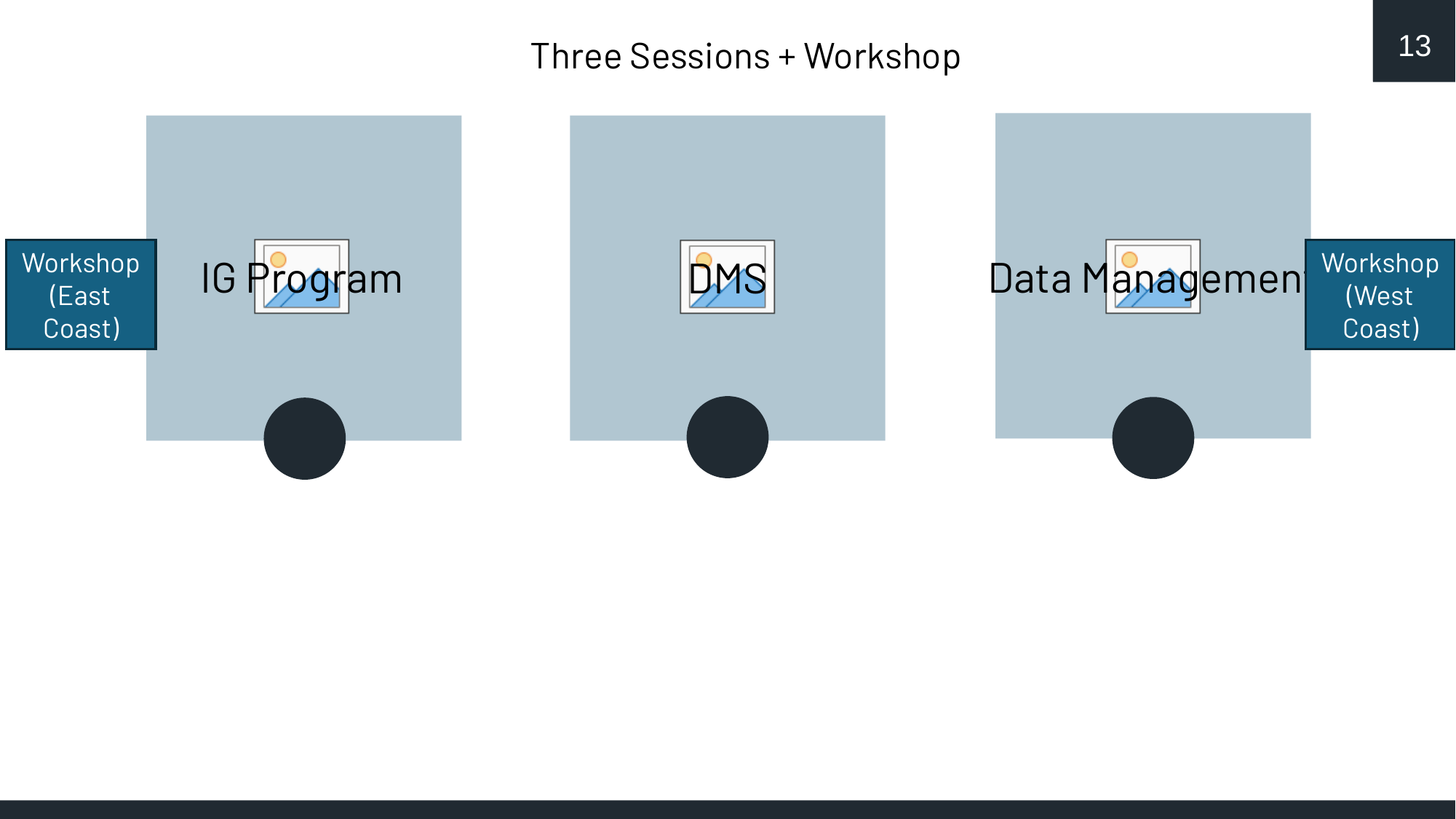

13
Three Sessions + Workshop
IG Program
Data Management
DMS
Workshop (East Coast)
Workshop (West Coast)